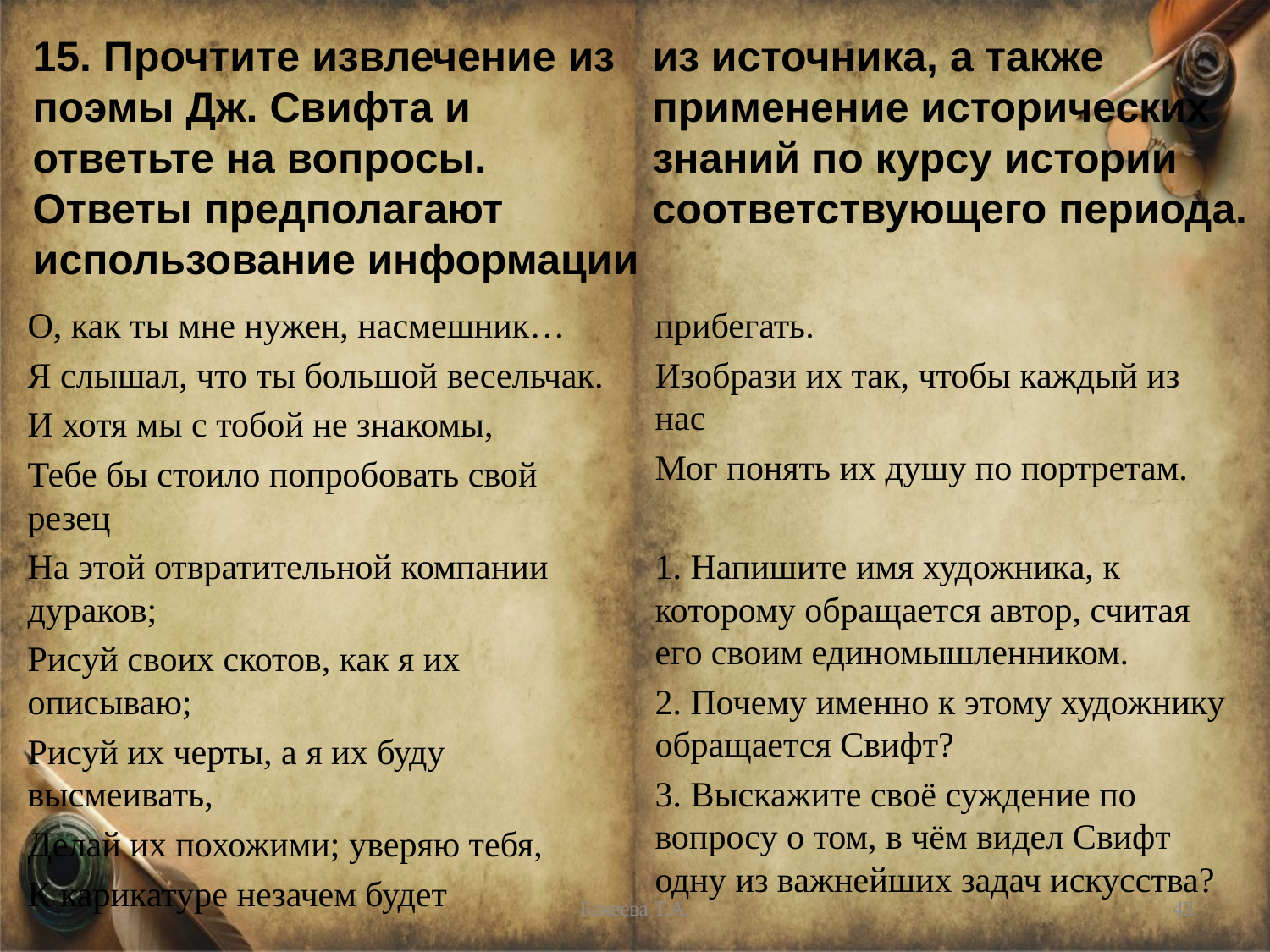

# 15. Прочтите извлечение из поэмы Дж. Свифта и ответьте на вопросы. Ответы предполагают использование информации из источника, а также применение исторических знаний по курсу истории соответствующего периода.
О, как ты мне нужен, насмешник…
Я слышал, что ты большой весельчак.
И хотя мы с тобой не знакомы,
Тебе бы стоило попробовать свой резец
На этой отвратительной компании дураков;
Рисуй своих скотов, как я их описываю;
Рисуй их черты, а я их буду высмеивать,
Делай их похожими; уверяю тебя,
К карикатуре незачем будет прибегать.
Изобрази их так, чтобы каждый из нас
Мог понять их душу по портретам.

1. Напишите имя художника, к которому обращается автор, считая его своим единомышленником.
2. Почему именно к этому художнику обращается Свифт?
3. Выскажите своё суждение по вопросу о том, в чём видел Свифт одну из важнейших задач искусства?
Бакеева Т.А.
43